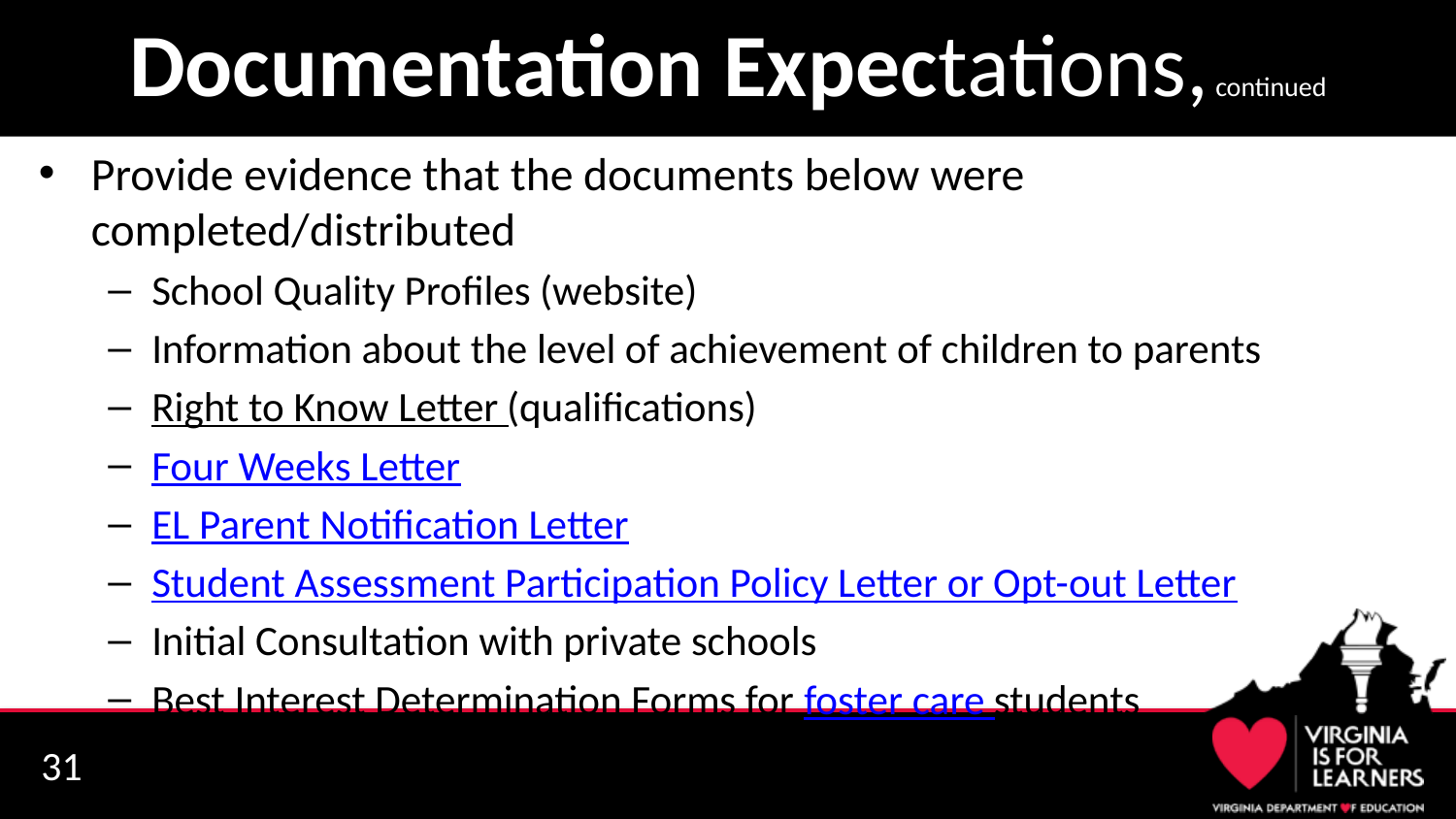

# Documentation Expectations, continued
Provide evidence that the documents below were completed/distributed
School Quality Profiles (website)
Information about the level of achievement of children to parents
Right to Know Letter (qualifications)
Four Weeks Letter
EL Parent Notification Letter
Student Assessment Participation Policy Letter or Opt-out Letter
Initial Consultation with private schools
Best Interest Determination Forms for foster care students